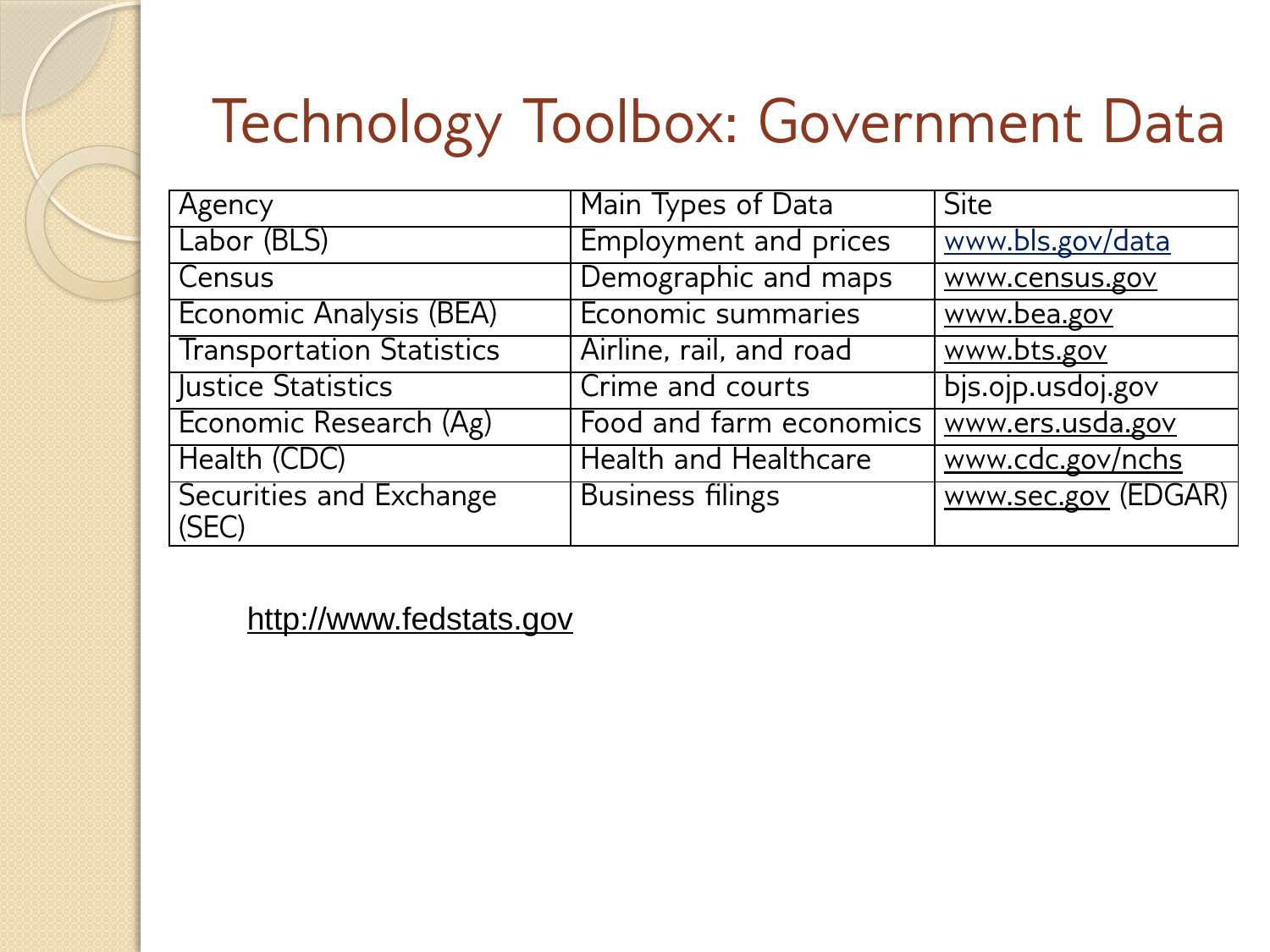

# Technology Toolbox: Government Data
| Agency | Main Types of Data | Site |
| --- | --- | --- |
| Labor (BLS) | Employment and prices | www.bls.gov/data |
| Census | Demographic and maps | www.census.gov |
| Economic Analysis (BEA) | Economic summaries | www.bea.gov |
| Transportation Statistics | Airline, rail, and road | www.bts.gov |
| Justice Statistics | Crime and courts | bjs.ojp.usdoj.gov |
| Economic Research (Ag) | Food and farm economics | www.ers.usda.gov |
| Health (CDC) | Health and Healthcare | www.cdc.gov/nchs |
| Securities and Exchange (SEC) | Business filings | www.sec.gov (EDGAR) |
http://www.fedstats.gov